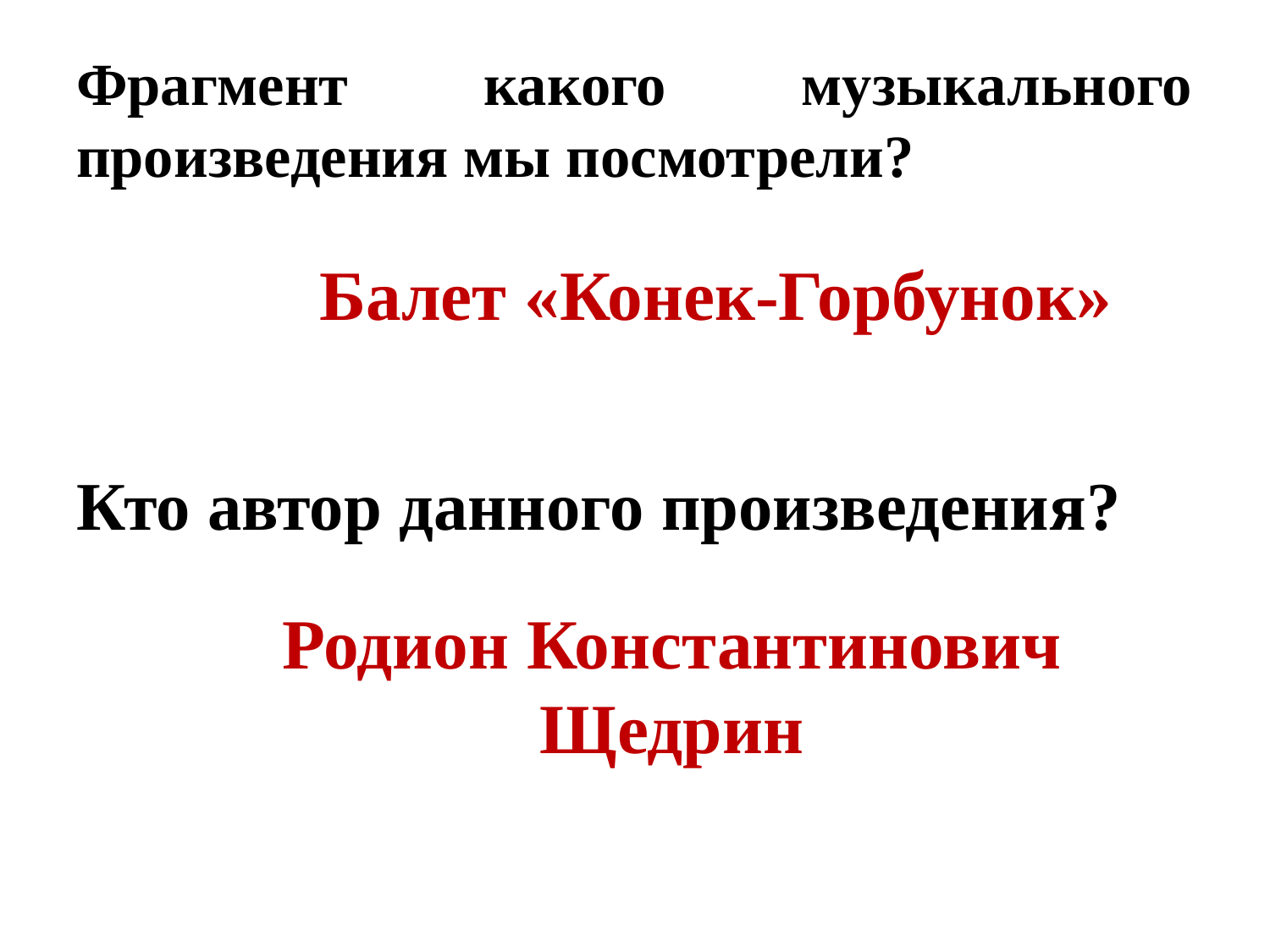

# Фрагмент какого музыкального произведения мы посмотрели?
Балет «Конек-Горбунок»
Кто автор данного произведения?
Родион Константинович Щедрин